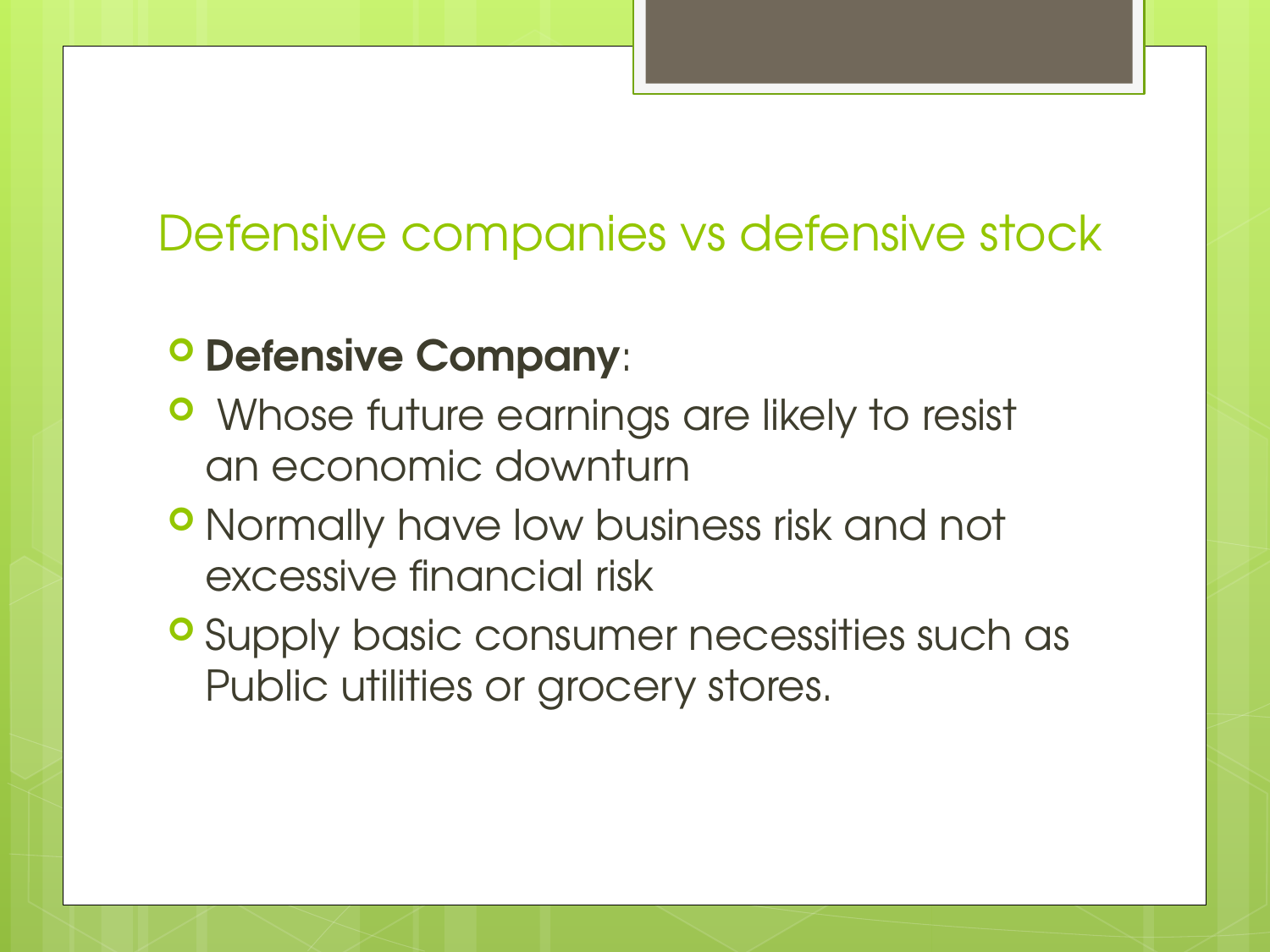

# Defensive companies vs defensive stock
Defensive Company:
 Whose future earnings are likely to resist  an economic downturn
Normally have low business risk and not excessive financial risk
Supply basic consumer necessities such as Public utilities or grocery stores.